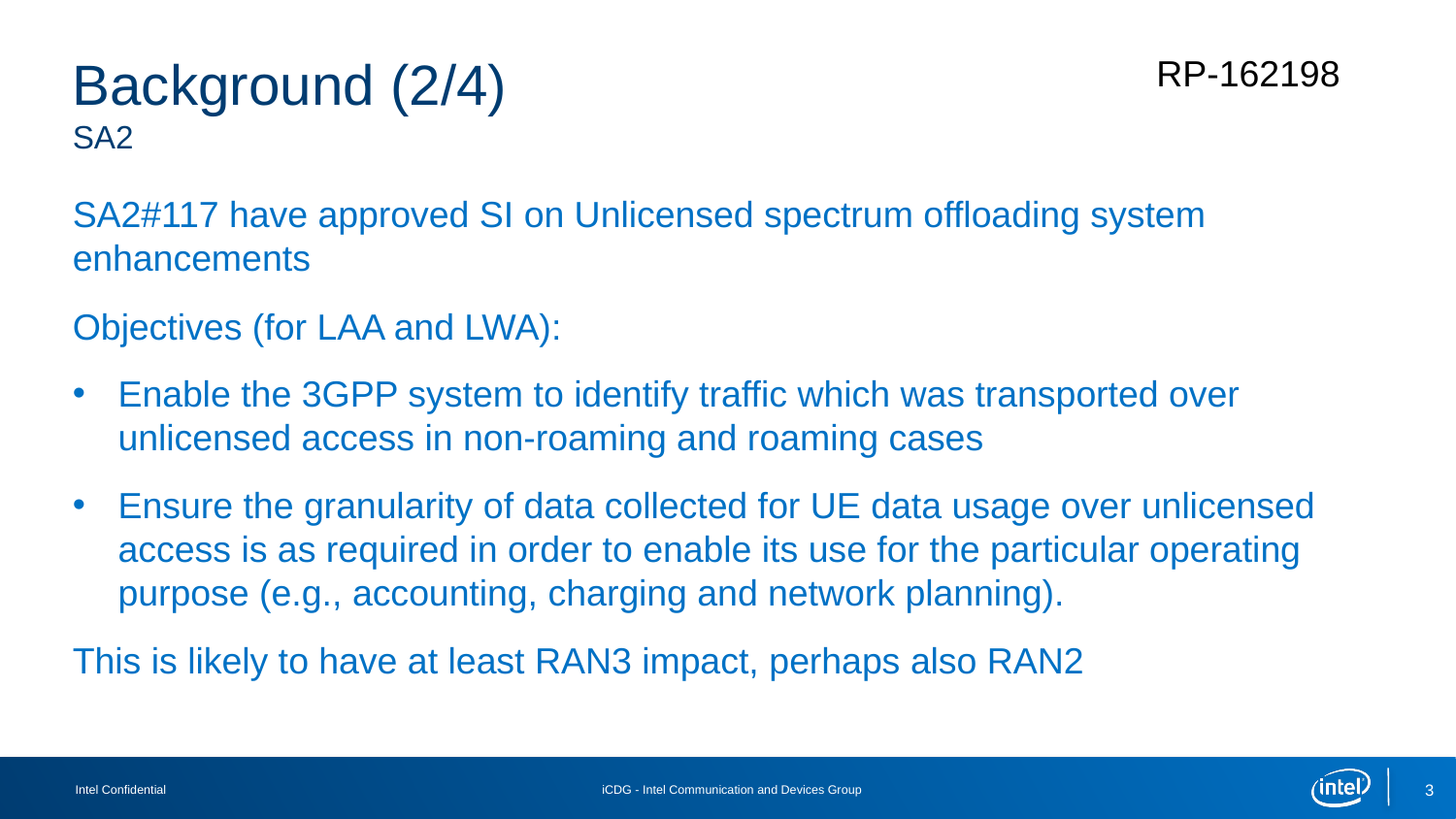

# Background (2/4) SA2
SA2#117 have approved SI on Unlicensed spectrum offloading system enhancements
Objectives (for LAA and LWA):
Enable the 3GPP system to identify traffic which was transported over unlicensed access in non-roaming and roaming cases
Ensure the granularity of data collected for UE data usage over unlicensed access is as required in order to enable its use for the particular operating purpose (e.g., accounting, charging and network planning).
This is likely to have at least RAN3 impact, perhaps also RAN2
3